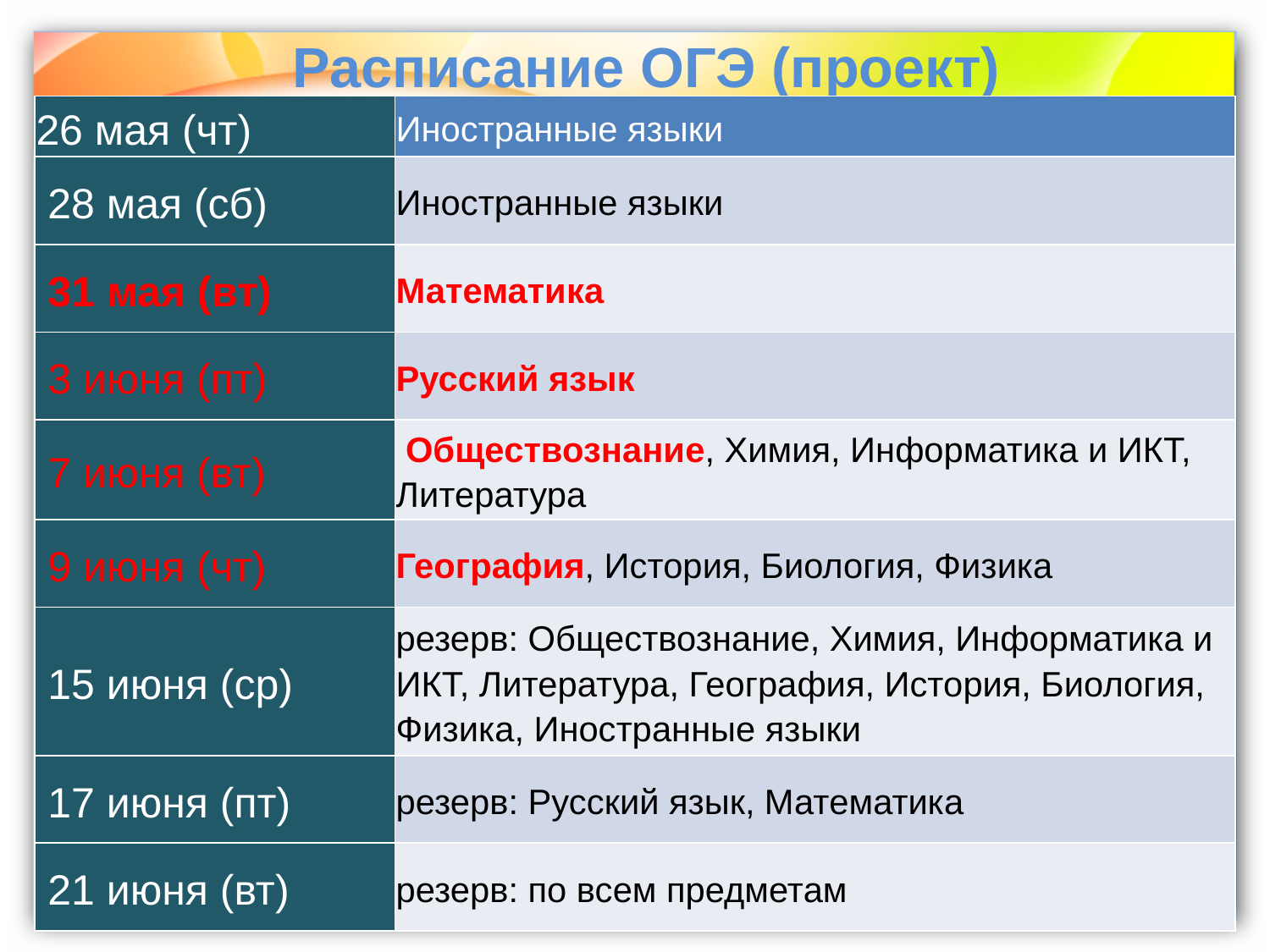

# Расписание ОГЭ (проект)
| 26 мая (чт) | Иностранные языки |
| --- | --- |
| 28 мая (сб) | Иностранные языки |
| 31 мая (вт) | Математика |
| 3 июня (пт) | Русский язык |
| 7 июня (вт) | Обществознание, Химия, Информатика и ИКТ, Литература |
| 9 июня (чт) | География, История, Биология, Физика |
| 15 июня (ср) | резерв: Обществознание, Химия, Информатика и ИКТ, Литература, География, История, Биология, Физика, Иностранные языки |
| 17 июня (пт) | резерв: Русский язык, Математика |
| 21 июня (вт) | резерв: по всем предметам |